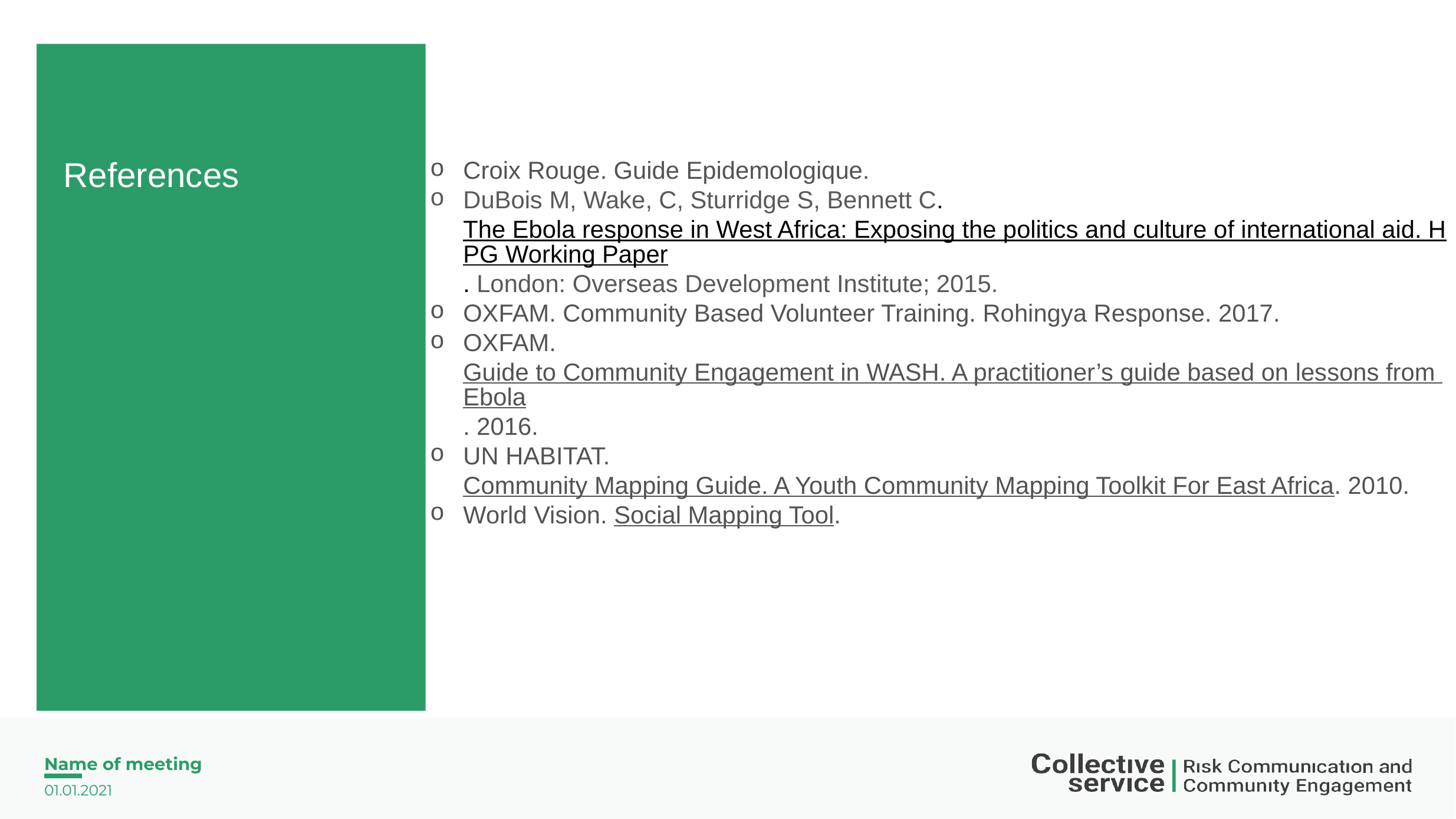

References
Croix Rouge. Guide Epidemologique.
DuBois M, Wake, C, Sturridge S, Bennett C. The Ebola response in West Africa: Exposing the politics and culture of international aid. HPG Working Paper. London: Overseas Development Institute; 2015.
OXFAM. Community Based Volunteer Training. Rohingya Response. 2017.
OXFAM. Guide to Community Engagement in WASH. A practitioner’s guide based on lessons from Ebola. 2016.
UN HABITAT. Community Mapping Guide. A Youth Community Mapping Toolkit For East Afric	a. 2010.
World Vision. Social Mapping Tool.